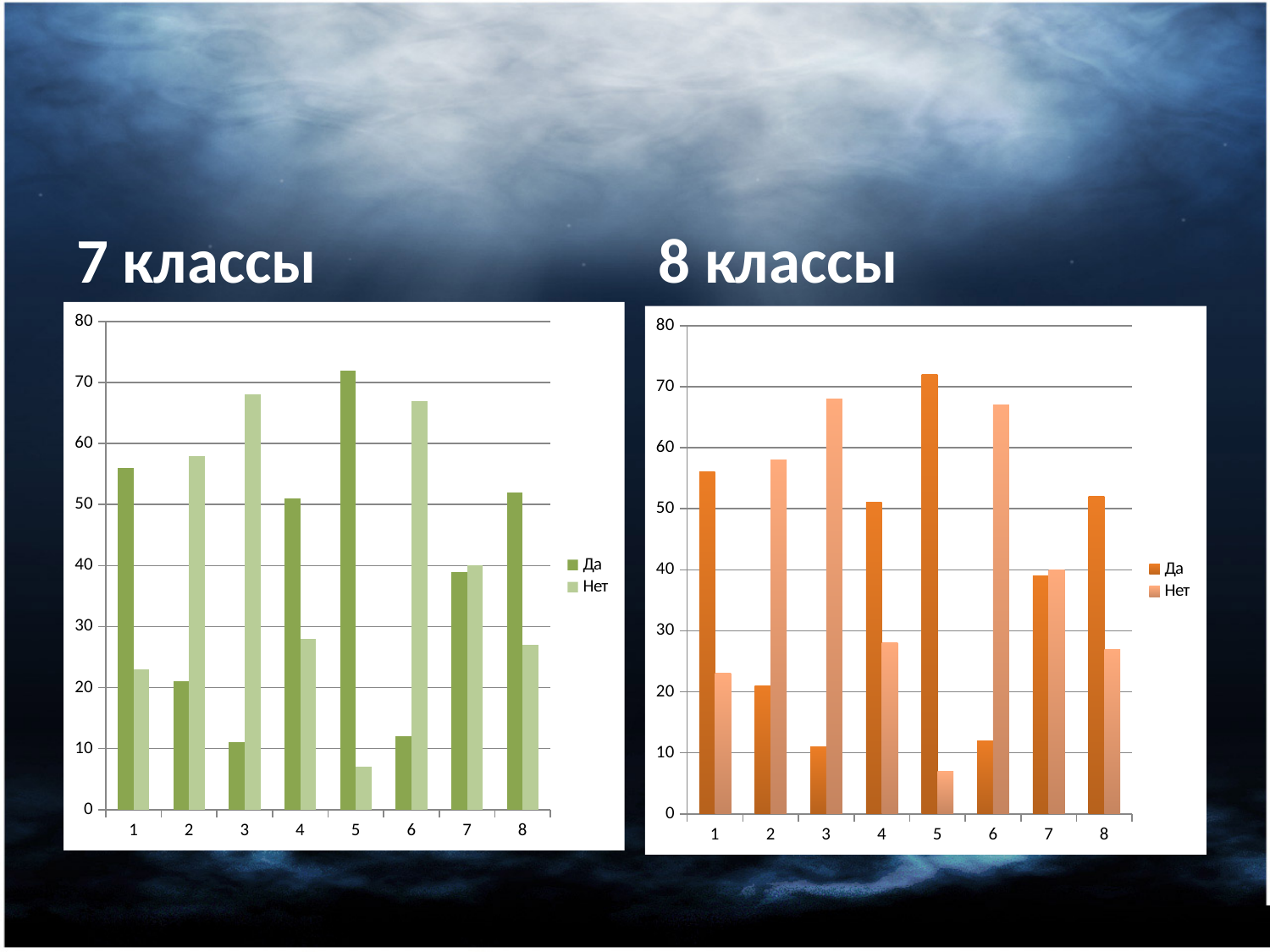

#
7 классы
8 классы

### Chart

| Category | Да | Нет |
|---|---|---|

### Chart

| Category | Да | Нет |
|---|---|---|